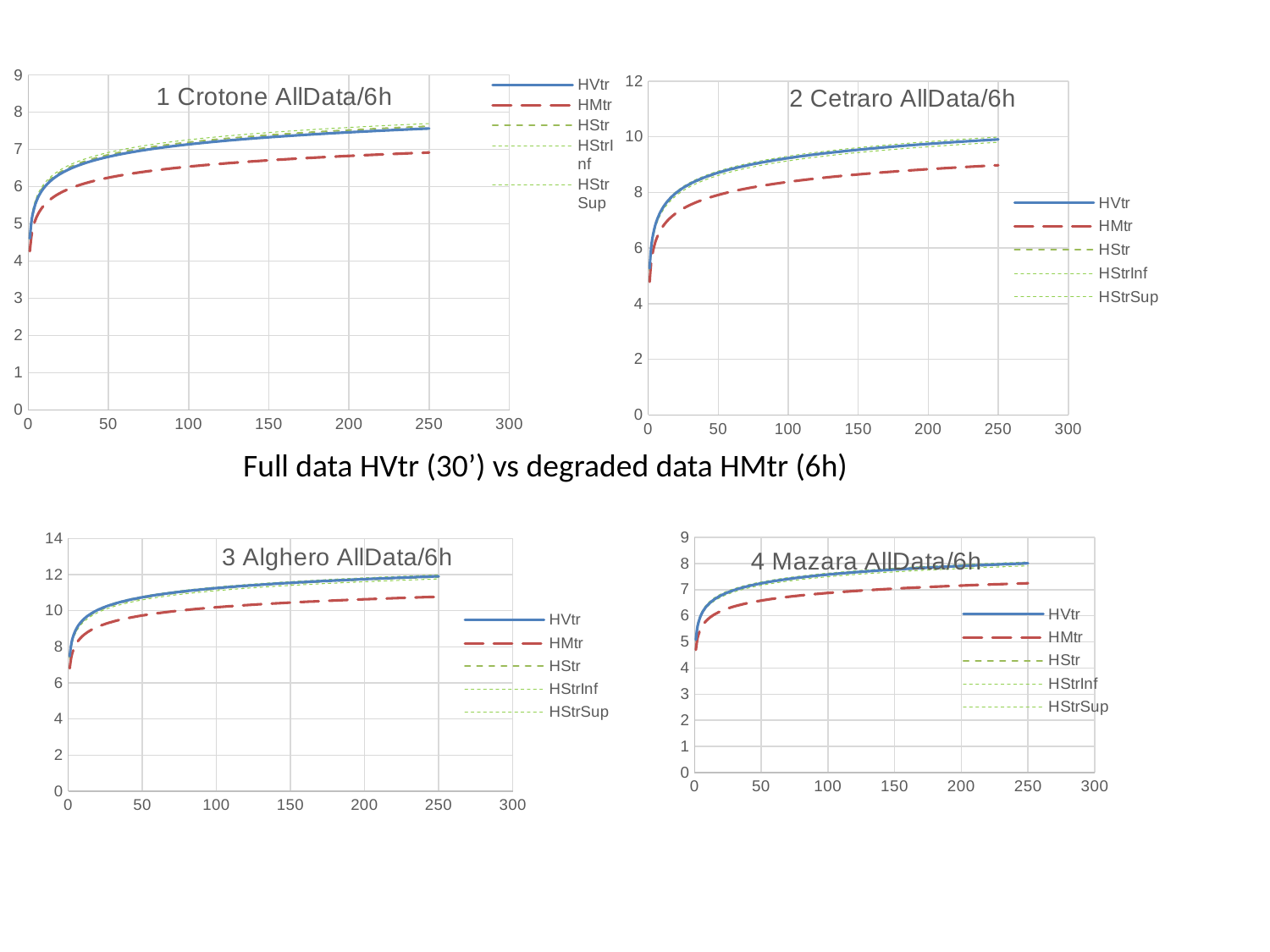

### Chart: 1 Crotone AllData/6h

| Category |  |  |  |  |  |
|---|---|---|---|---|---|

### Chart: 2 Cetraro AllData/6h

| Category |  |  |  |  |  |
|---|---|---|---|---|---|
Full data HVtr (30’) vs degraded data HMtr (6h)

### Chart: 3 Alghero AllData/6h

| Category |  |  |  |  |  |
|---|---|---|---|---|---|

### Chart: 4 Mazara AllData/6h

| Category |  |  |  |  |  |
|---|---|---|---|---|---|